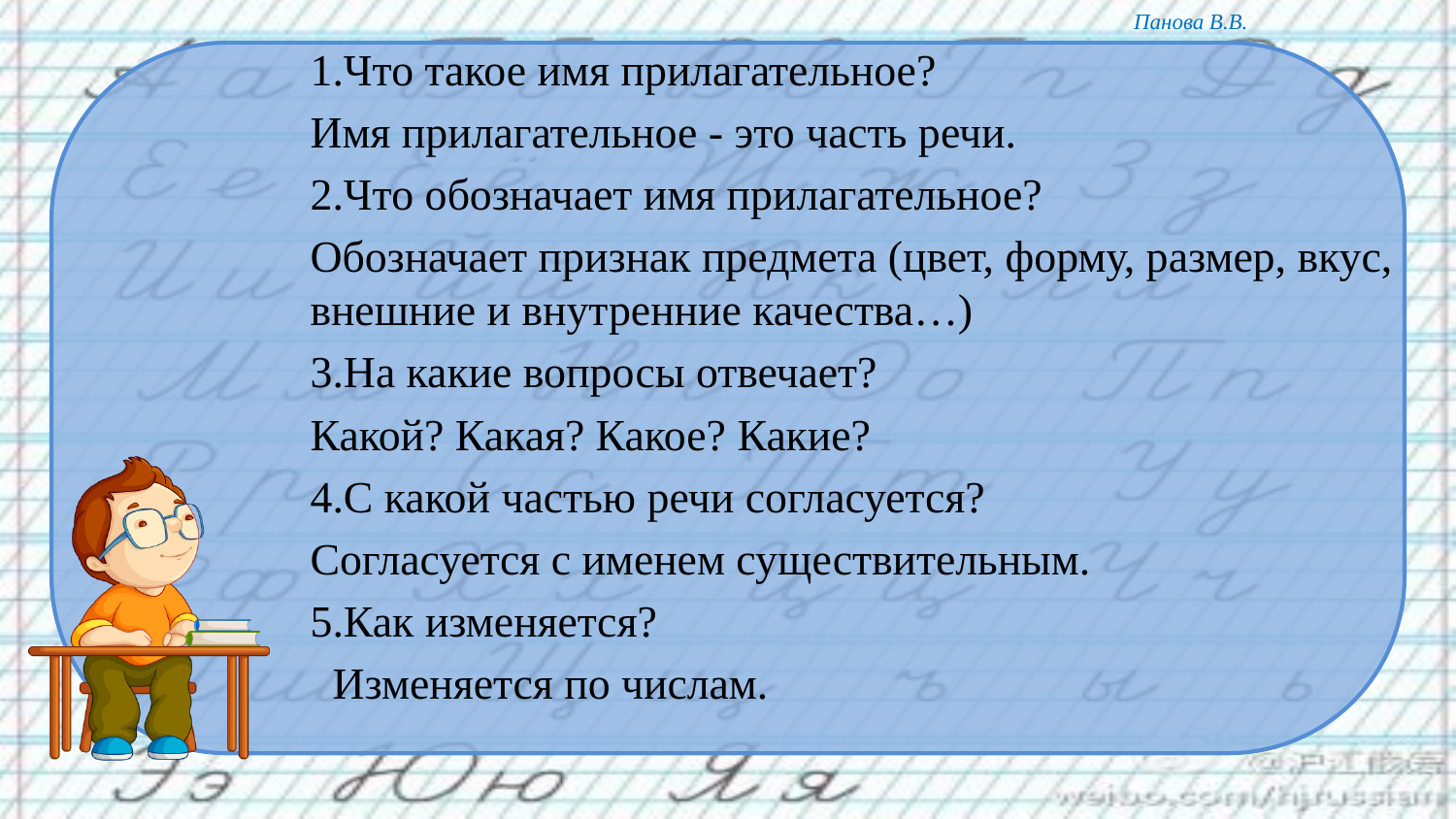

1.Что такое имя прилагательное?
Имя прилагательное - это часть речи.
2.Что обозначает имя прилагательное?
Обозначает признак предмета (цвет, форму, размер, вкус, внешние и внутренние качества…)
3.На какие вопросы отвечает?
Какой? Какая? Какое? Какие?
4.С какой частью речи согласуется?
Согласуется с именем существительным.
5.Как изменяется?
  Изменяется по числам.